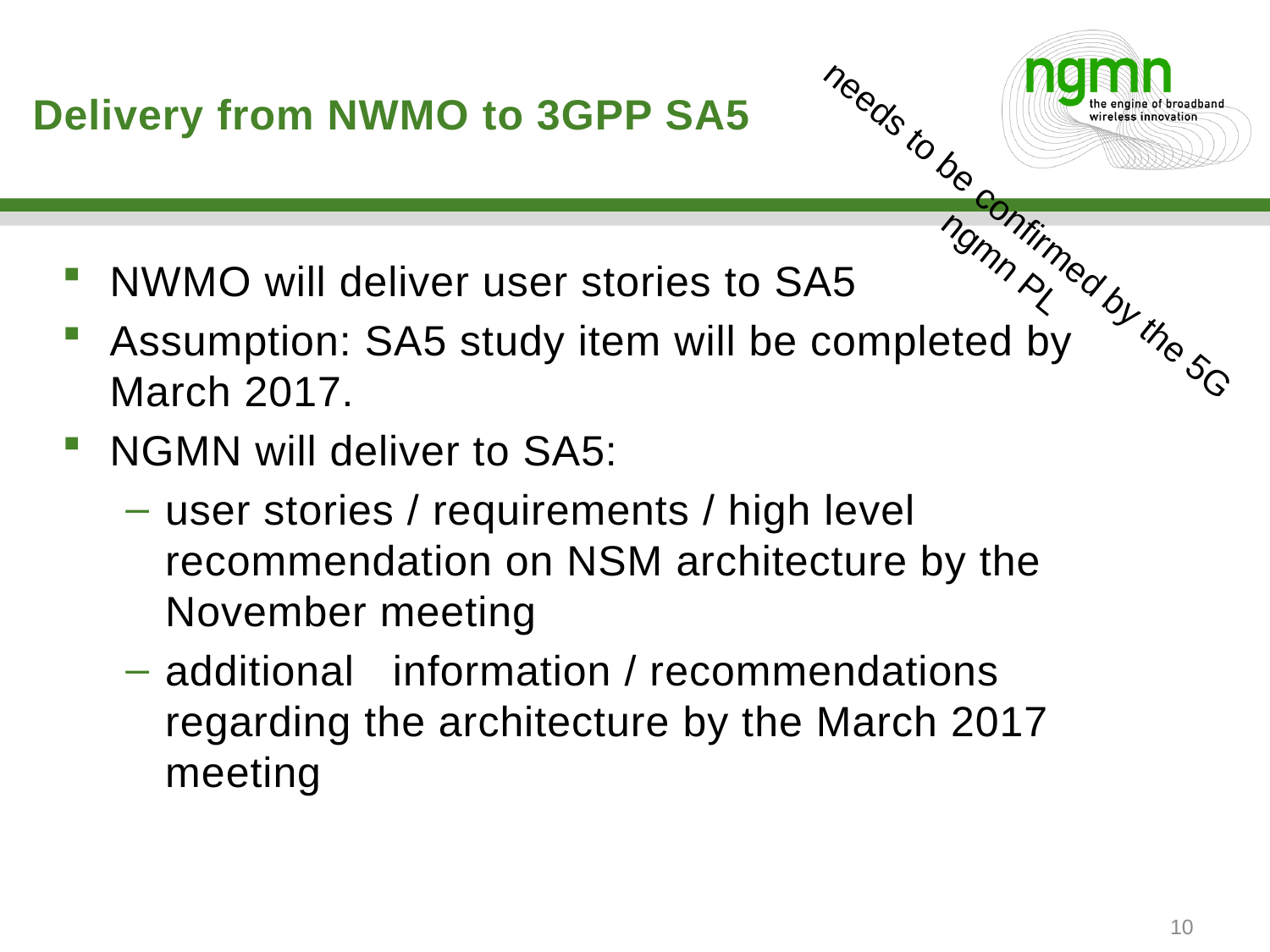

# Delivery from NWMO to 3GPP SA5
needs to be confirmed by the 5G ngmn PL
NWMO will deliver user stories to SA5
Assumption: SA5 study item will be completed by March 2017.
NGMN will deliver to SA5:
user stories / requirements / high level recommendation on NSM architecture by the November meeting
additional   information / recommendations regarding the architecture by the March 2017 meeting
10